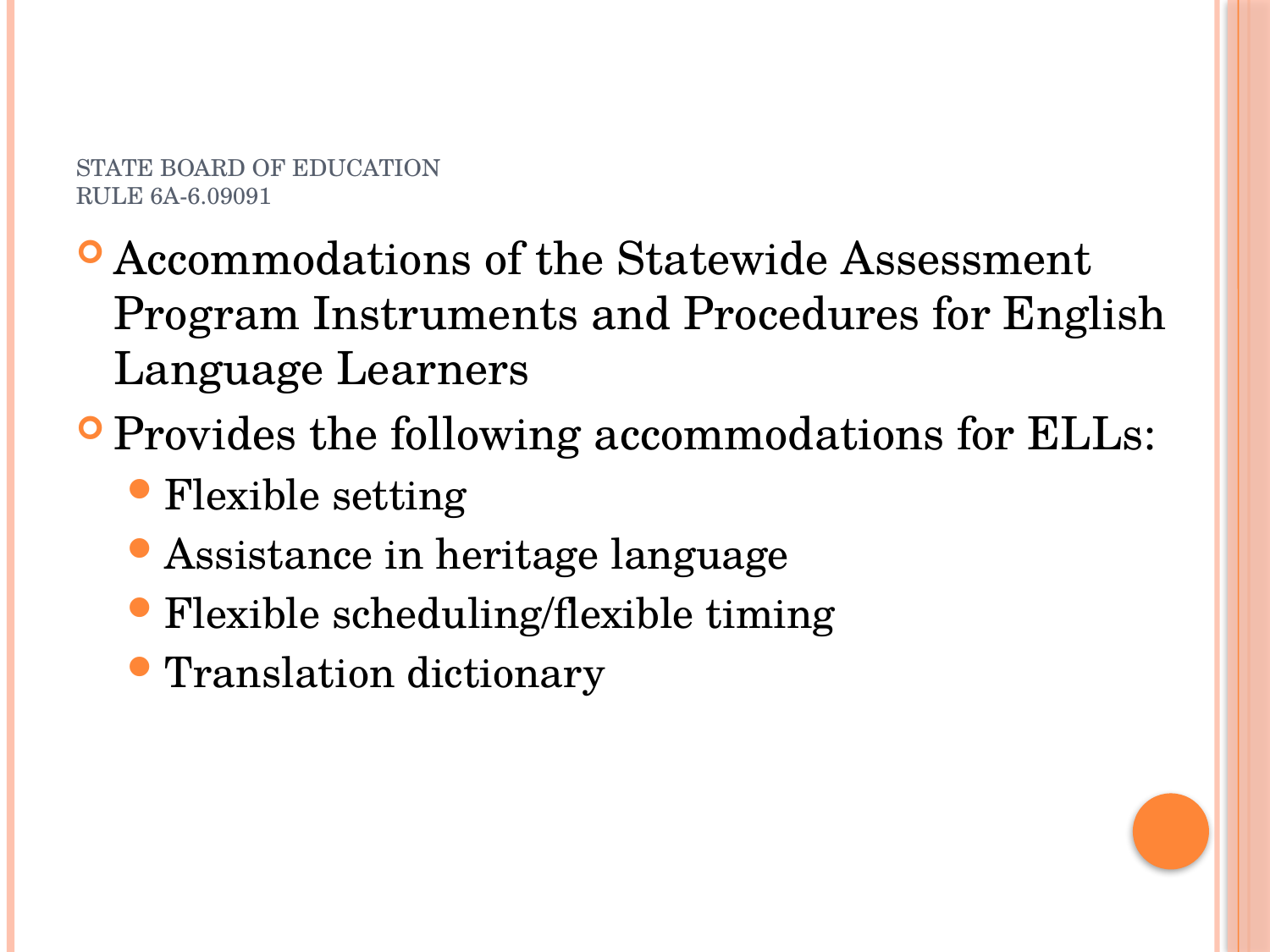

# State Board of Education Rule 6A-6.09091
Accommodations of the Statewide Assessment Program Instruments and Procedures for English Language Learners
Provides the following accommodations for ELLs:
Flexible setting
Assistance in heritage language
Flexible scheduling/flexible timing
Translation dictionary